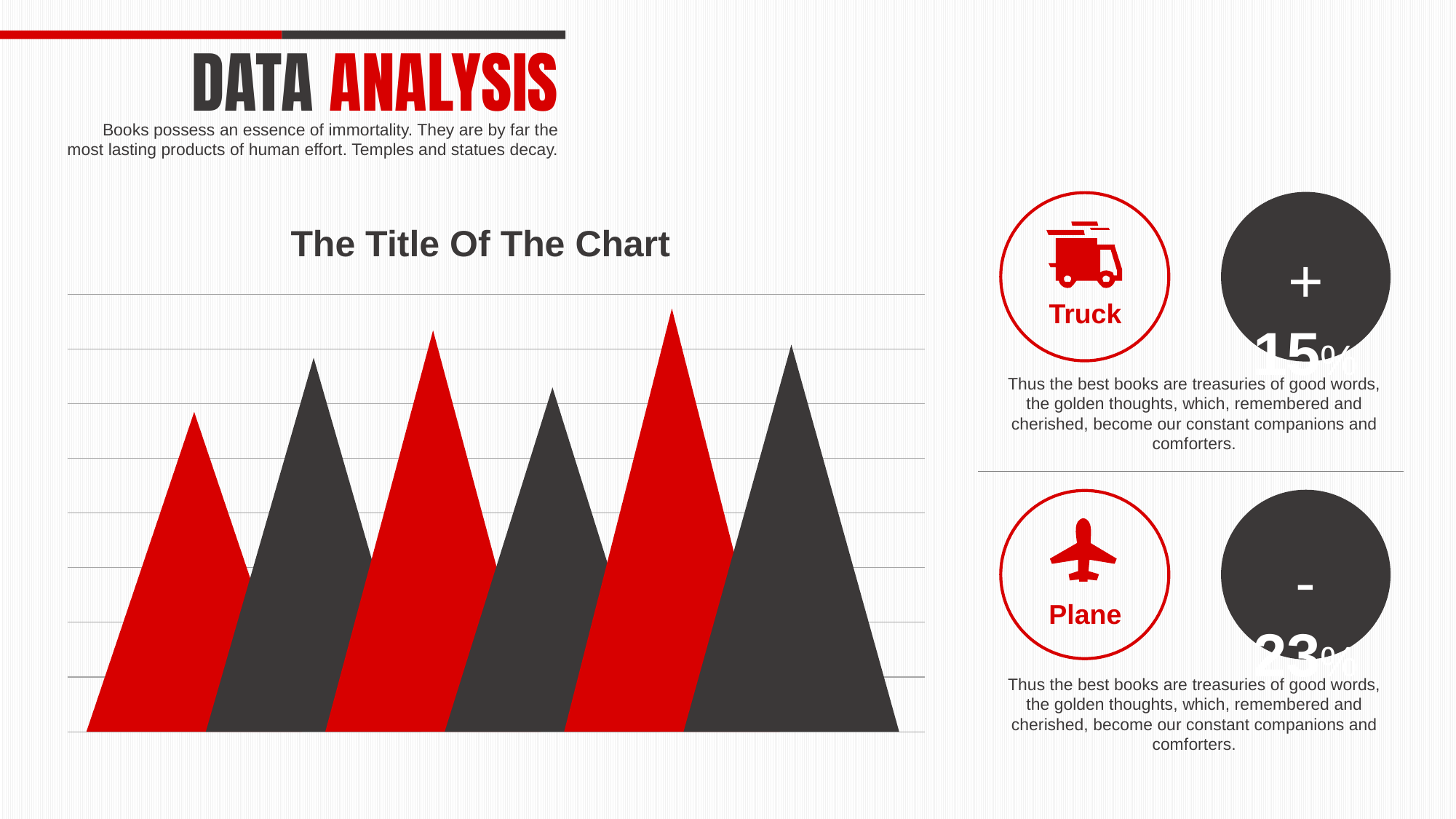

DATA ANALYSIS
Books possess an essence of immortality. They are by far the most lasting products of human effort. Temples and statues decay.

Truck

+ 15%
The Title Of The Chart

Thus the best books are treasuries of good words, the golden thoughts, which, remembered and cherished, become our constant companions and comforters.

Plane

- 23%
Thus the best books are treasuries of good words, the golden thoughts, which, remembered and cherished, become our constant companions and comforters.